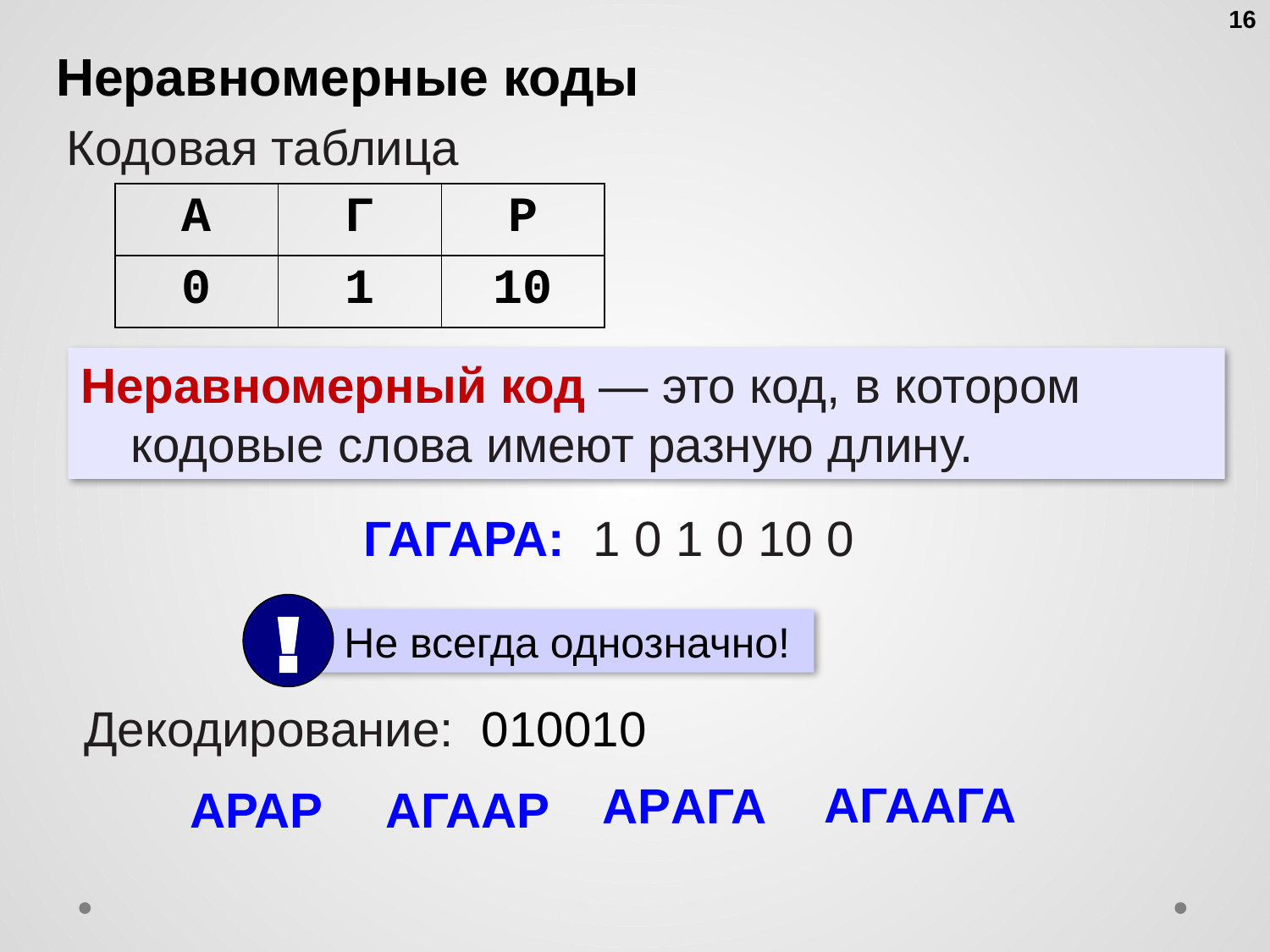

16
Неравномерные коды
Кодовая таблица
| А | Г | Р |
| --- | --- | --- |
| 0 | 1 | 10 |
Неравномерный код — это код, в котором кодовые слова имеют разную длину.
ГАГАРА:
1 0 1 0 10 0
!
  Не всегда однозначно!
Декодирование:  010010
АГААГА
АPАГА
АРАР
АГААР